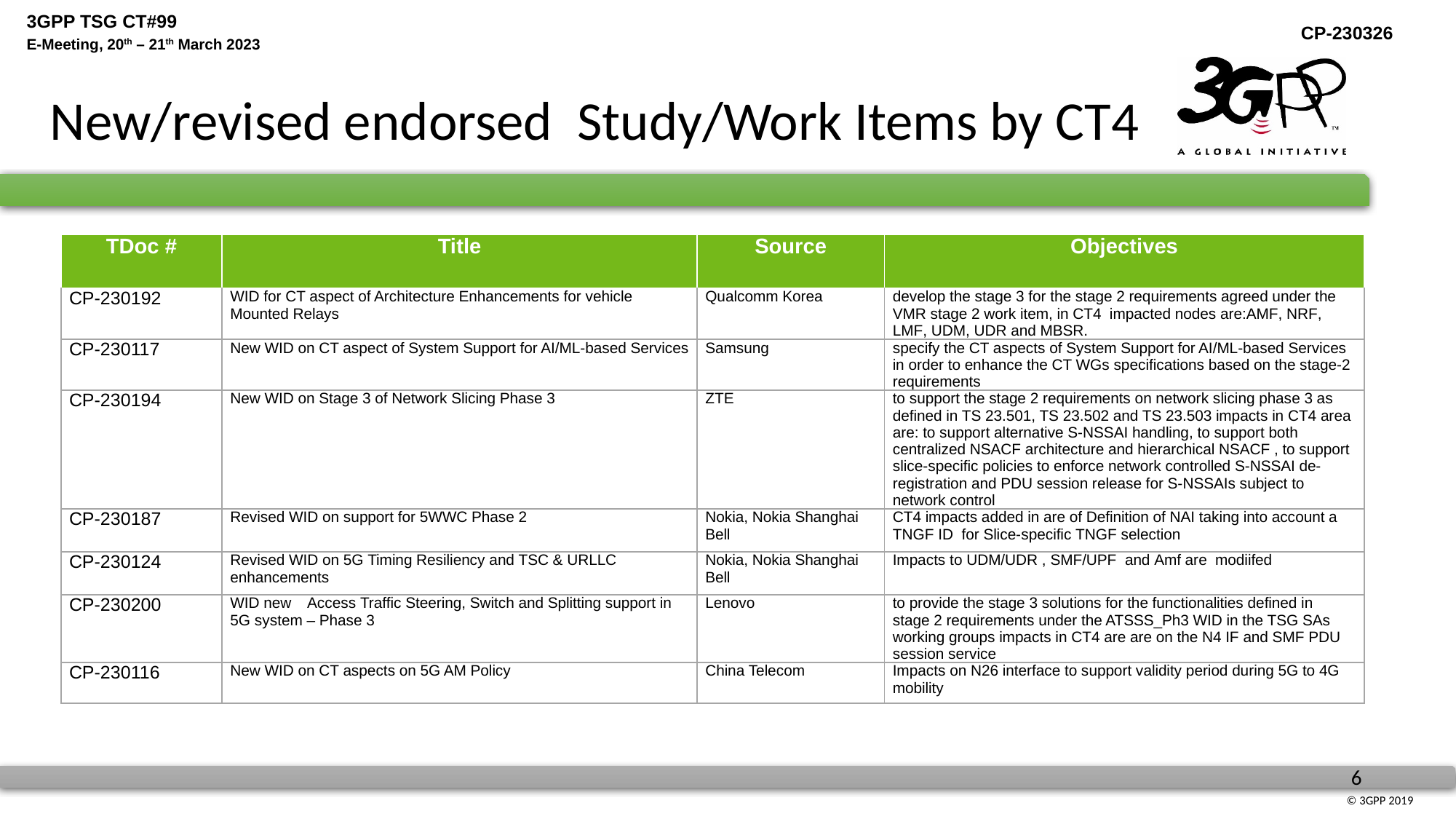

# New/revised endorsed  Study/Work Items by CT4
| TDoc # | Title | Source | Objectives |
| --- | --- | --- | --- |
| CP-230192 | WID for CT aspect of Architecture Enhancements for vehicle Mounted Relays | Qualcomm Korea | develop the stage 3 for the stage 2 requirements agreed under the VMR stage 2 work item, in CT4 impacted nodes are:AMF, NRF, LMF, UDM, UDR and MBSR. |
| CP-230117 | New WID on CT aspect of System Support for AI/ML-based Services | Samsung | specify the CT aspects of System Support for AI/ML-based Services in order to enhance the CT WGs specifications based on the stage-2 requirements |
| CP-230194 | New WID on Stage 3 of Network Slicing Phase 3 | ZTE | to support the stage 2 requirements on network slicing phase 3 as defined in TS 23.501, TS 23.502 and TS 23.503 impacts in CT4 area are: to support alternative S-NSSAI handling, to support both centralized NSACF architecture and hierarchical NSACF , to support slice-specific policies to enforce network controlled S-NSSAI de-registration and PDU session release for S-NSSAIs subject to network control |
| CP-230187 | Revised WID on support for 5WWC Phase 2 | Nokia, Nokia Shanghai Bell | CT4 impacts added in are of Definition of NAI taking into account a TNGF ID for Slice-specific TNGF selection |
| CP-230124 | Revised WID on 5G Timing Resiliency and TSC & URLLC enhancements | Nokia, Nokia Shanghai Bell | Impacts to UDM/UDR , SMF/UPF and Amf are modiifed |
| CP-230200 | WID new Access Traffic Steering, Switch and Splitting support in 5G system – Phase 3 | Lenovo | to provide the stage 3 solutions for the functionalities defined in stage 2 requirements under the ATSSS\_Ph3 WID in the TSG SAs working groups impacts in CT4 are are on the N4 IF and SMF PDU session service |
| CP-230116 | New WID on CT aspects on 5G AM Policy | China Telecom | Impacts on N26 interface to support validity period during 5G to 4G mobility |